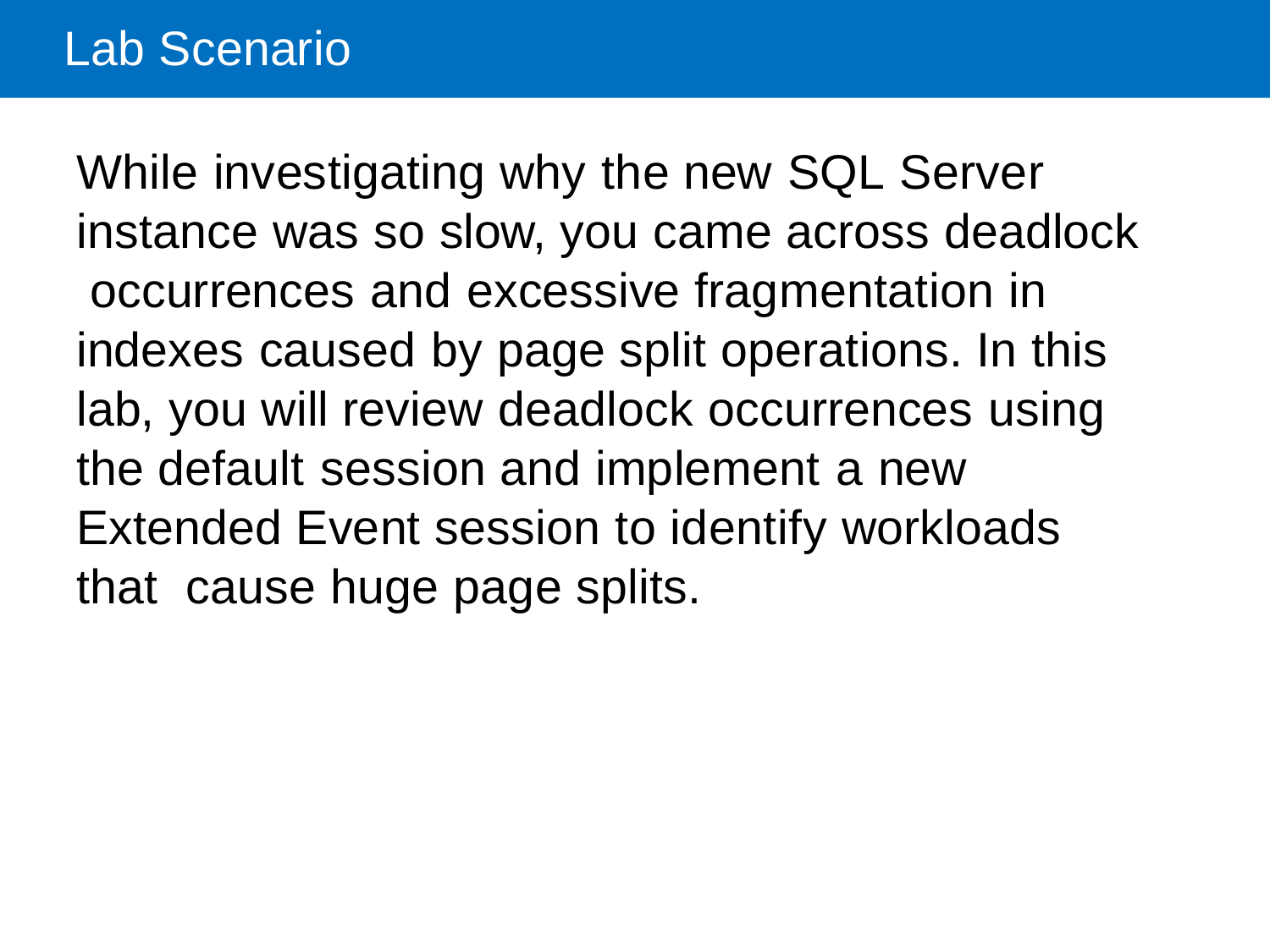

Lab Scenario

While investigating why the new SQL Server  instance was so slow, you came across deadlock  occurrences and excessive fragmentation in  indexes caused by page split operations. In this  lab, you will review deadlock occurrences using  the default session and implement a new  Extended Event session to identify workloads that  cause huge page splits.